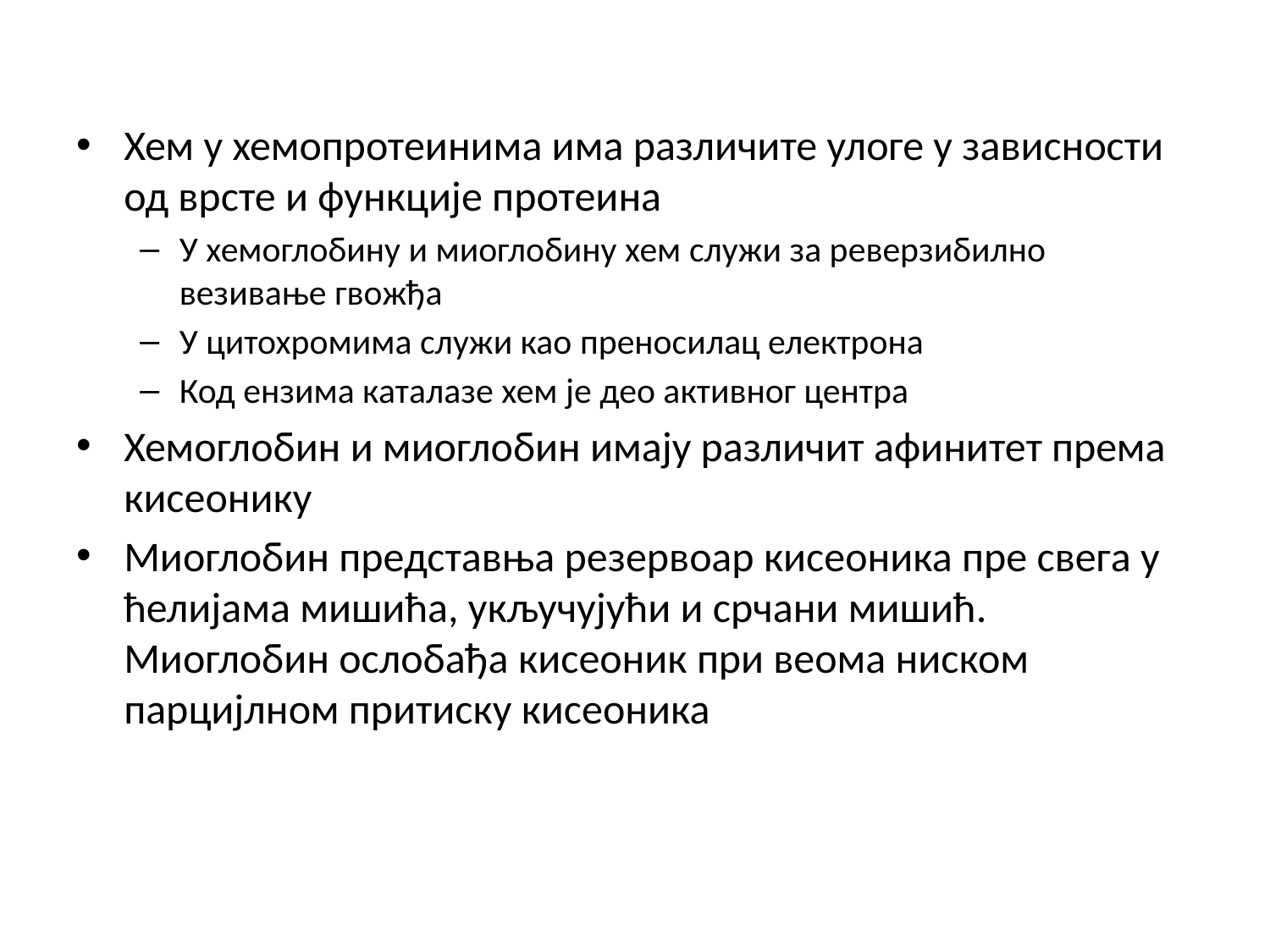

Хем у хемопротеинима има различите улоге у зависности од врсте и функције протеина
У хемоглобину и миоглобину хем служи за реверзибилно везивање гвожђа
У цитохромима служи као преносилац електрона
Код ензима каталазе хем је део активног центра
Хемоглобин и миоглобин имају различит афинитет према кисеонику
Миоглобин представња резервоар кисеоника пре свега у ћелијама мишића, укључујући и срчани мишић. Миоглобин ослобађа кисеоник при веома ниском парцијлном притиску кисеоника